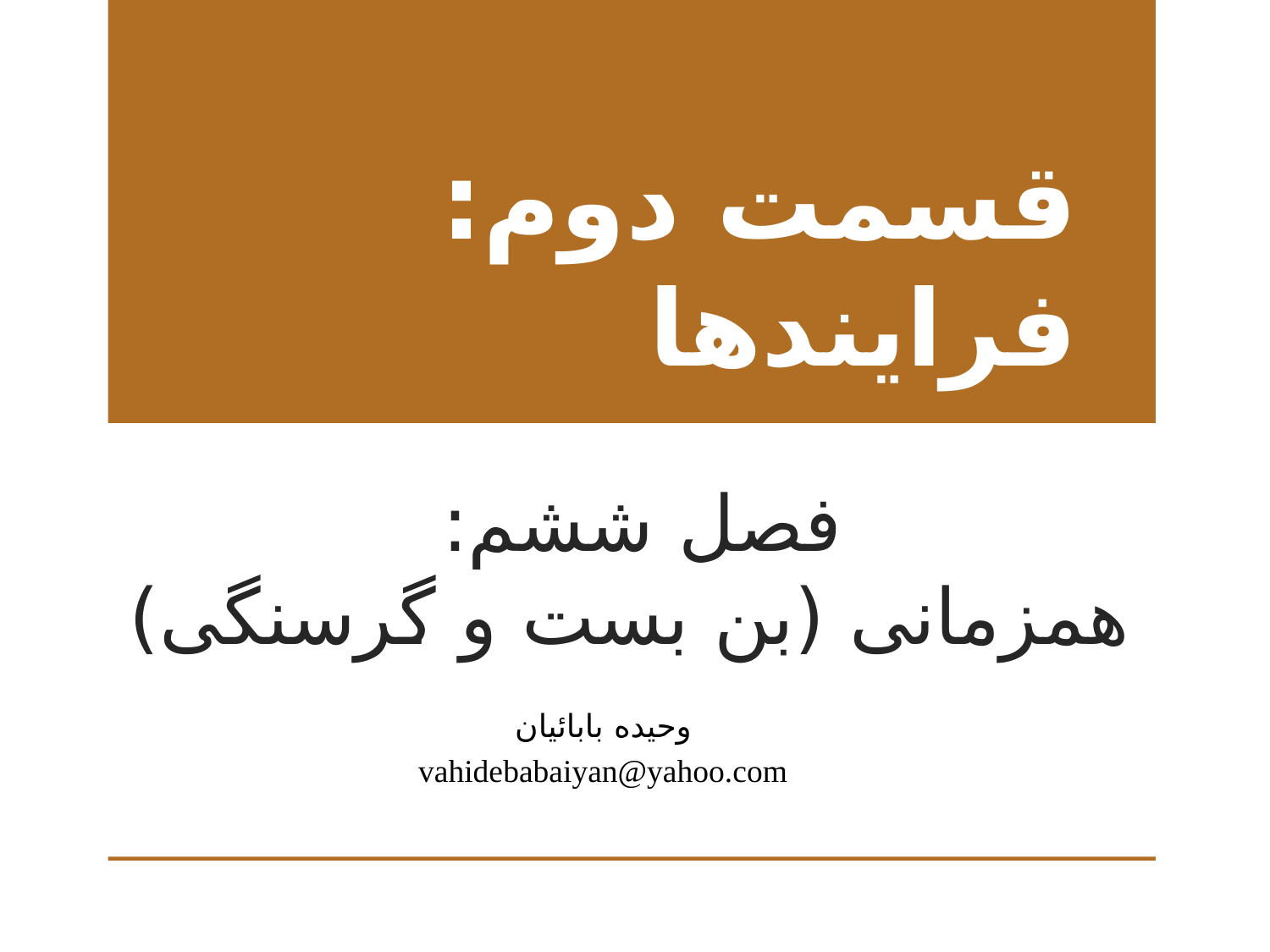

قسمت دوم: فرایندها
# فصل ششم: همزمانی (بن بست و گرسنگی)
وحیده بابائیان
vahidebabaiyan@yahoo.com